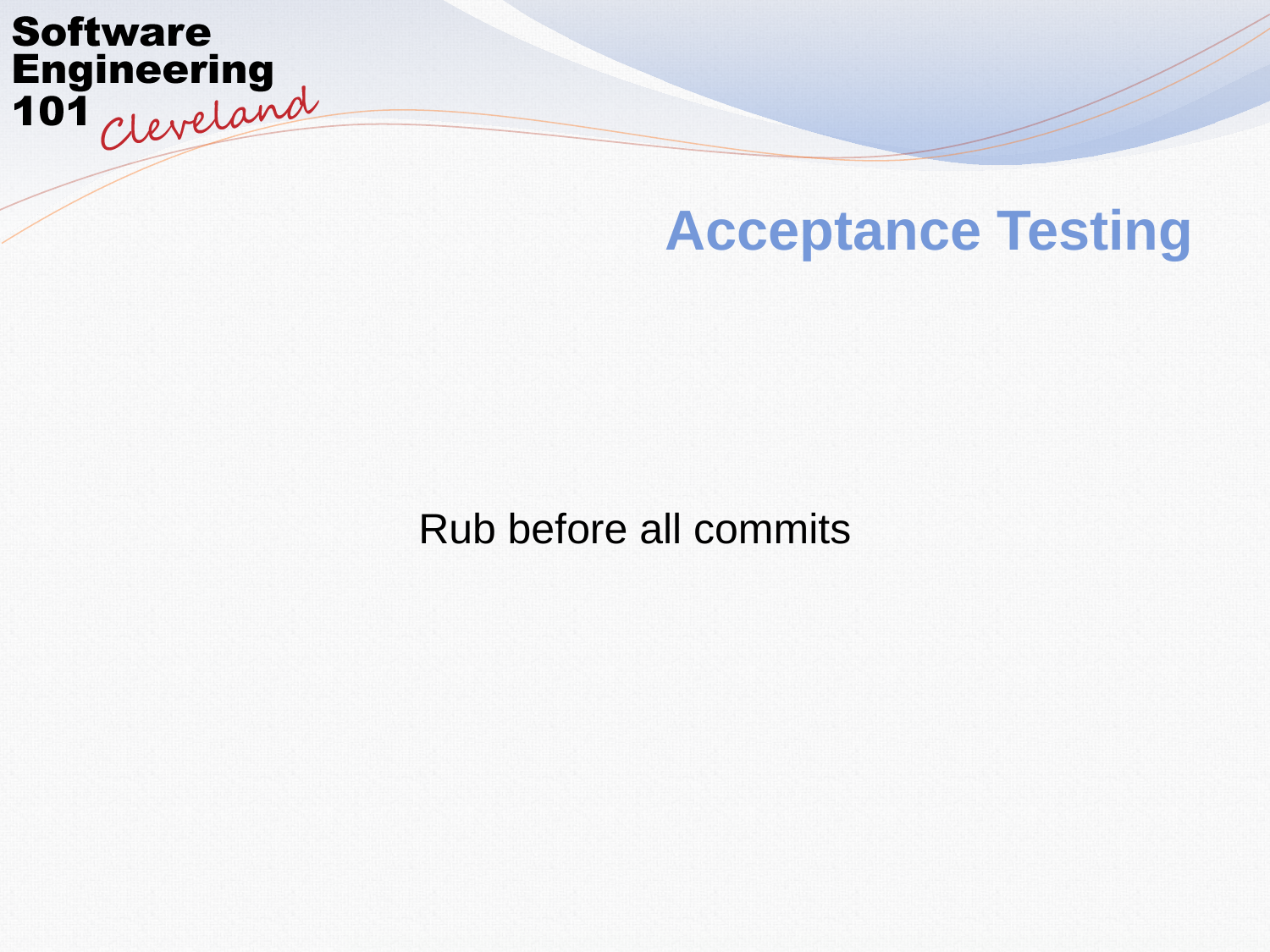

# Acceptance Testing

Rub before all commits